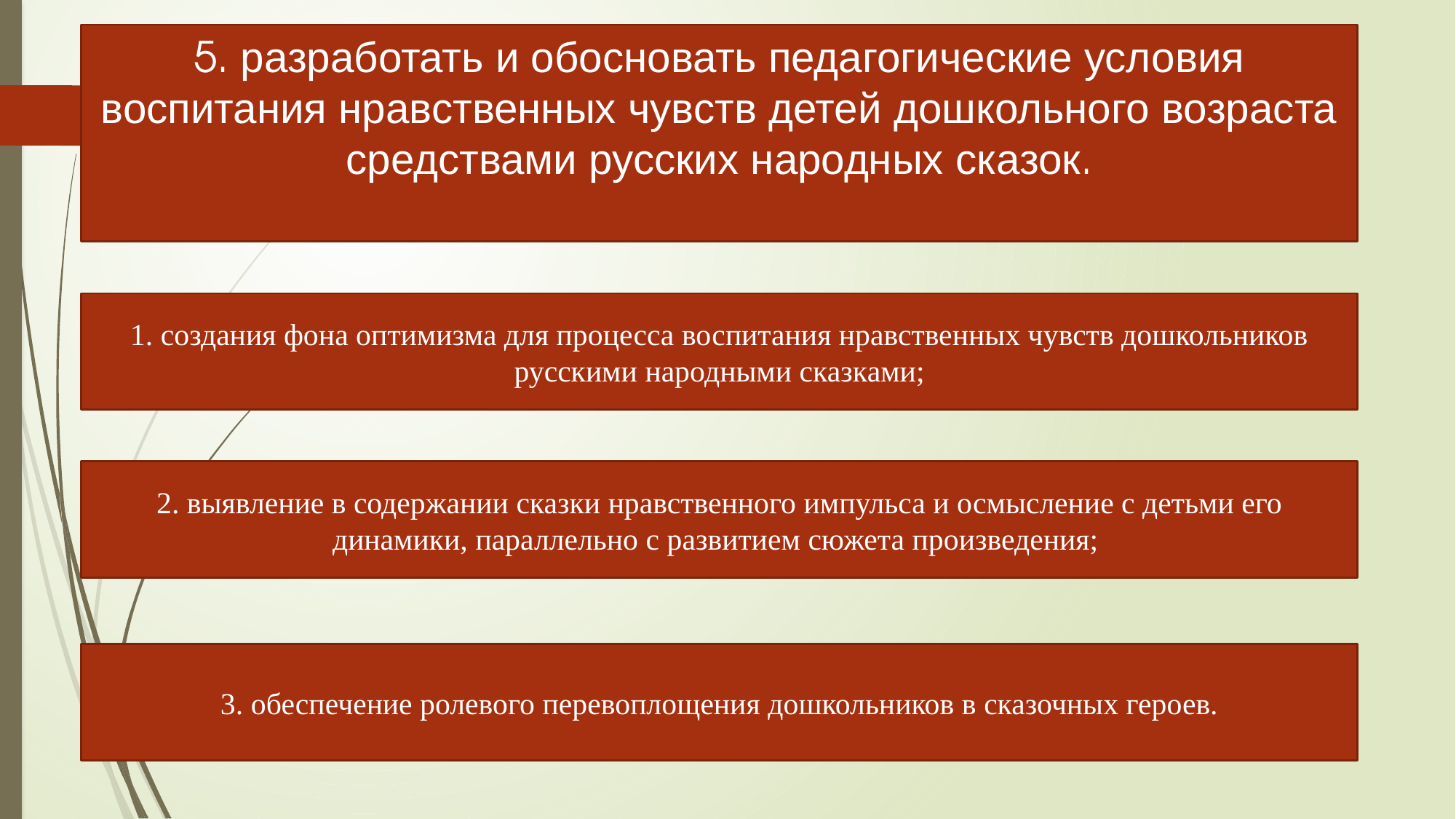

# 5. разработать и обосновать педагогические условия воспитания нравственных чувств детей дошкольного возраста средствами русских народных сказок.
1. создания фона оптимизма для процесса воспитания нравственных чувств дошкольников русскими народными сказками;
2. выявление в содержании сказки нравственного импульса и осмысление с детьми его динамики, параллельно с развитием сюжета произведения;
3. обеспечение ролевого перевоплощения дошкольников в сказочных героев.